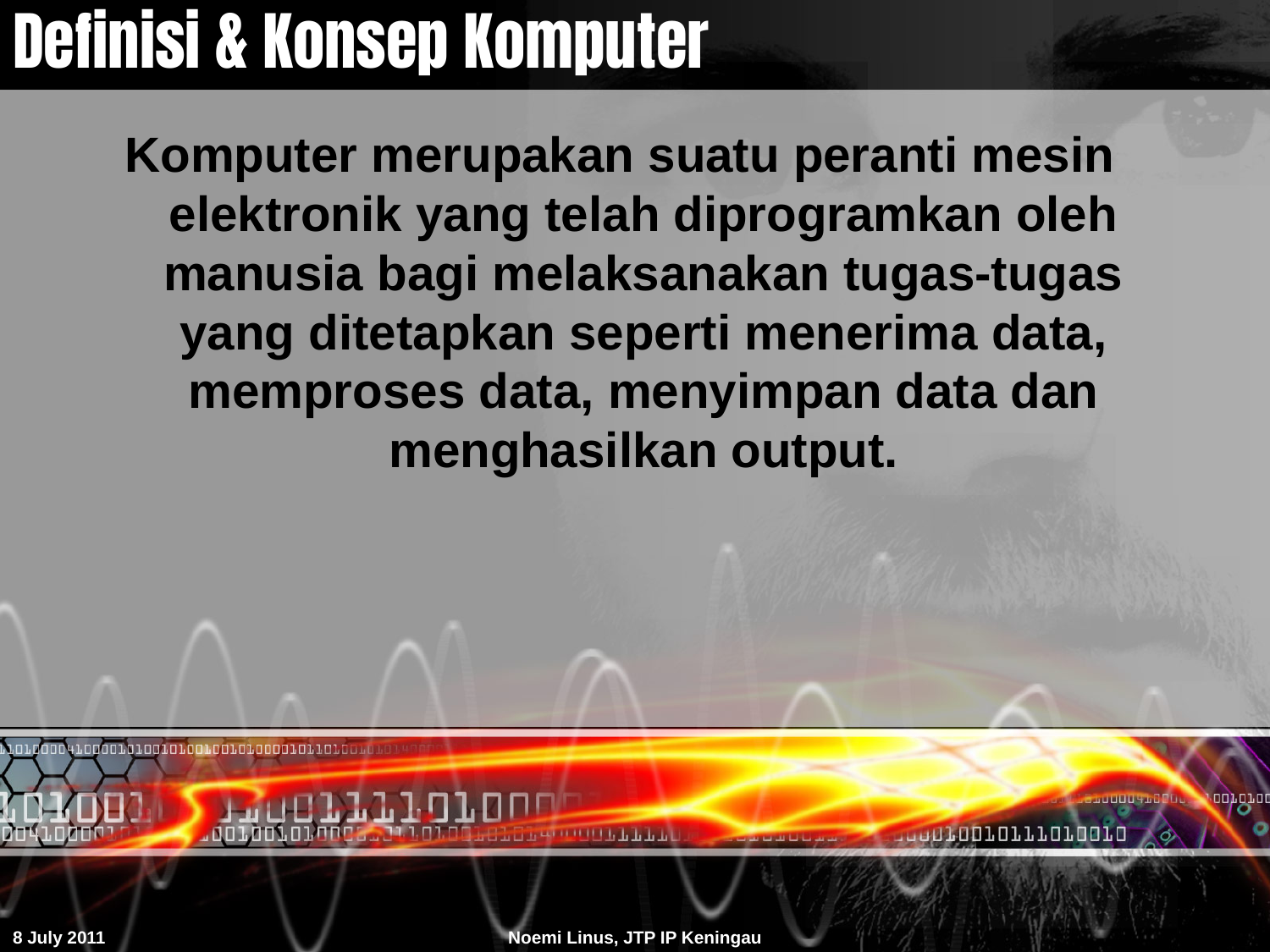

# Definisi & Konsep Komputer
Komputer merupakan suatu peranti mesin elektronik yang telah diprogramkan oleh manusia bagi melaksanakan tugas-tugas yang ditetapkan seperti menerima data, memproses data, menyimpan data dan menghasilkan output.

8 July 2011
Noemi Linus, JTP IP Keningau